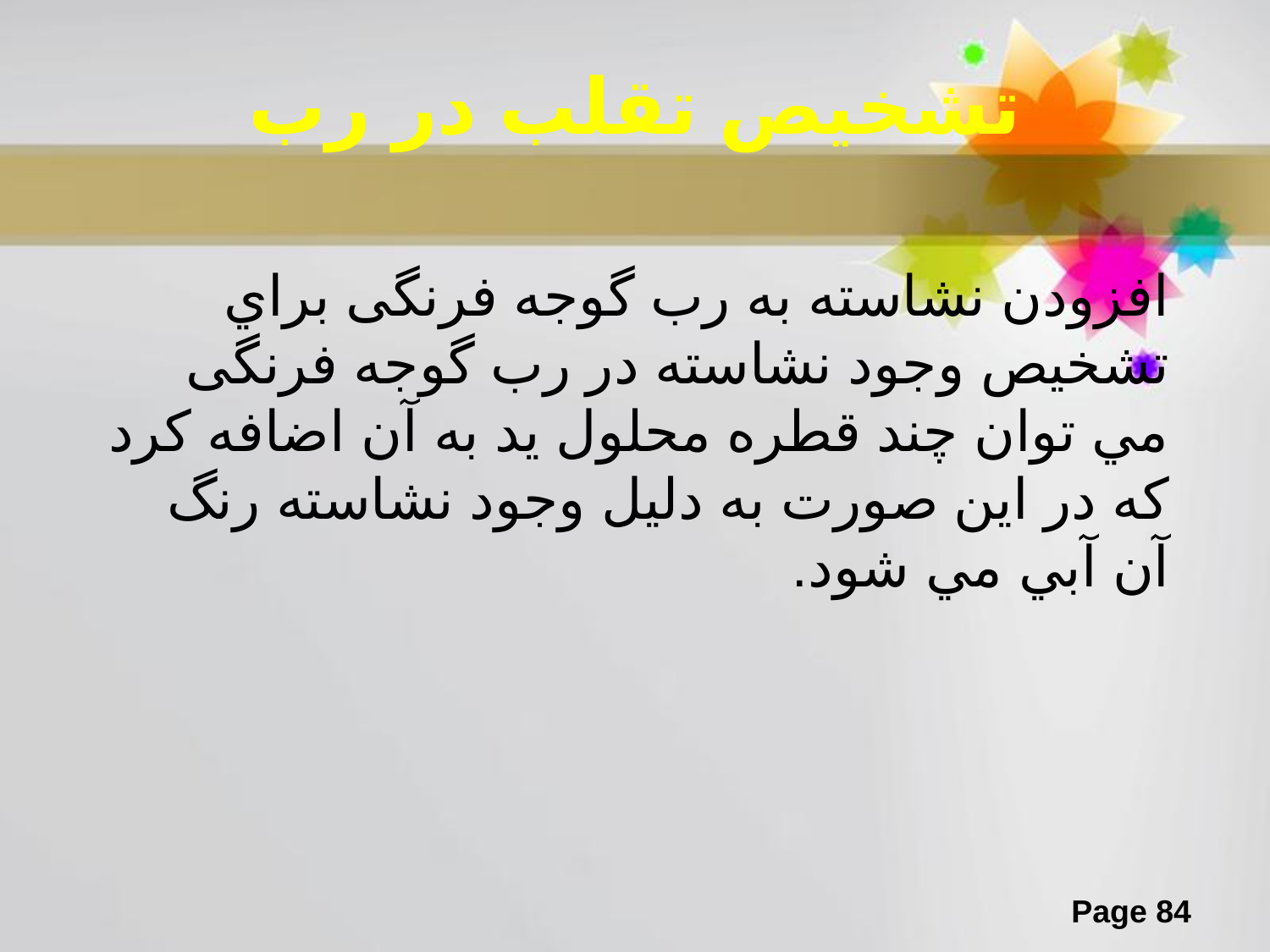

# تشخیص تقلب در رب
افزودن نشاسته به رب گوجه فرنگی براي تشخیص وجود نشاسته در رب گوجه فرنگی مي توان چند قطره محلول ید به آن اضافه کرد که در این صورت به دلیل وجود نشاسته رنگ آن آبي مي شود.